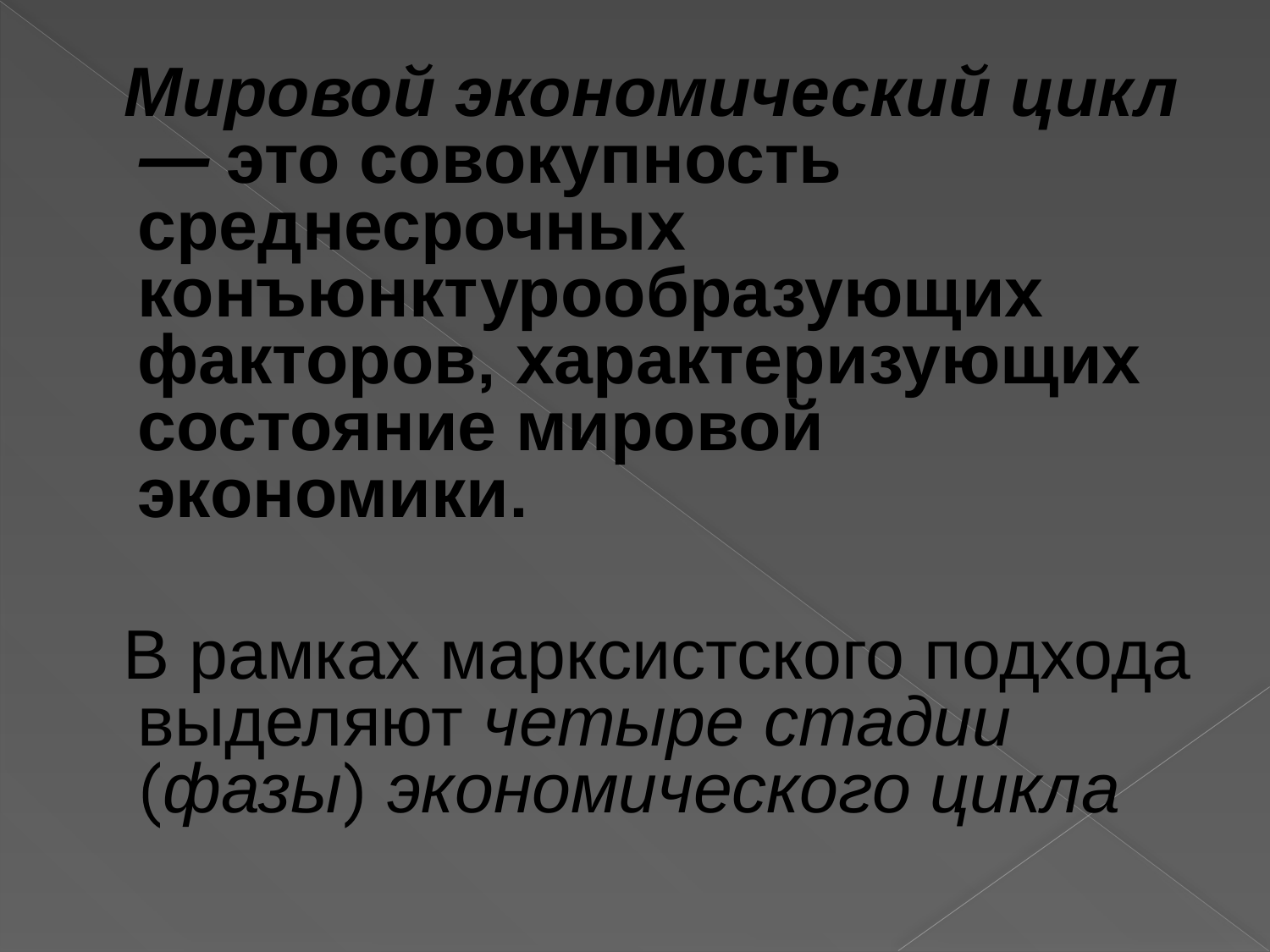

Мировой экономический цикл — это совокупность среднесрочных конъюнктурообразующих факторов, характеризующих состояние мировой экономики.

  В рамках марксистского подхода выделяют четыре стадии (фазы) экономического цикла